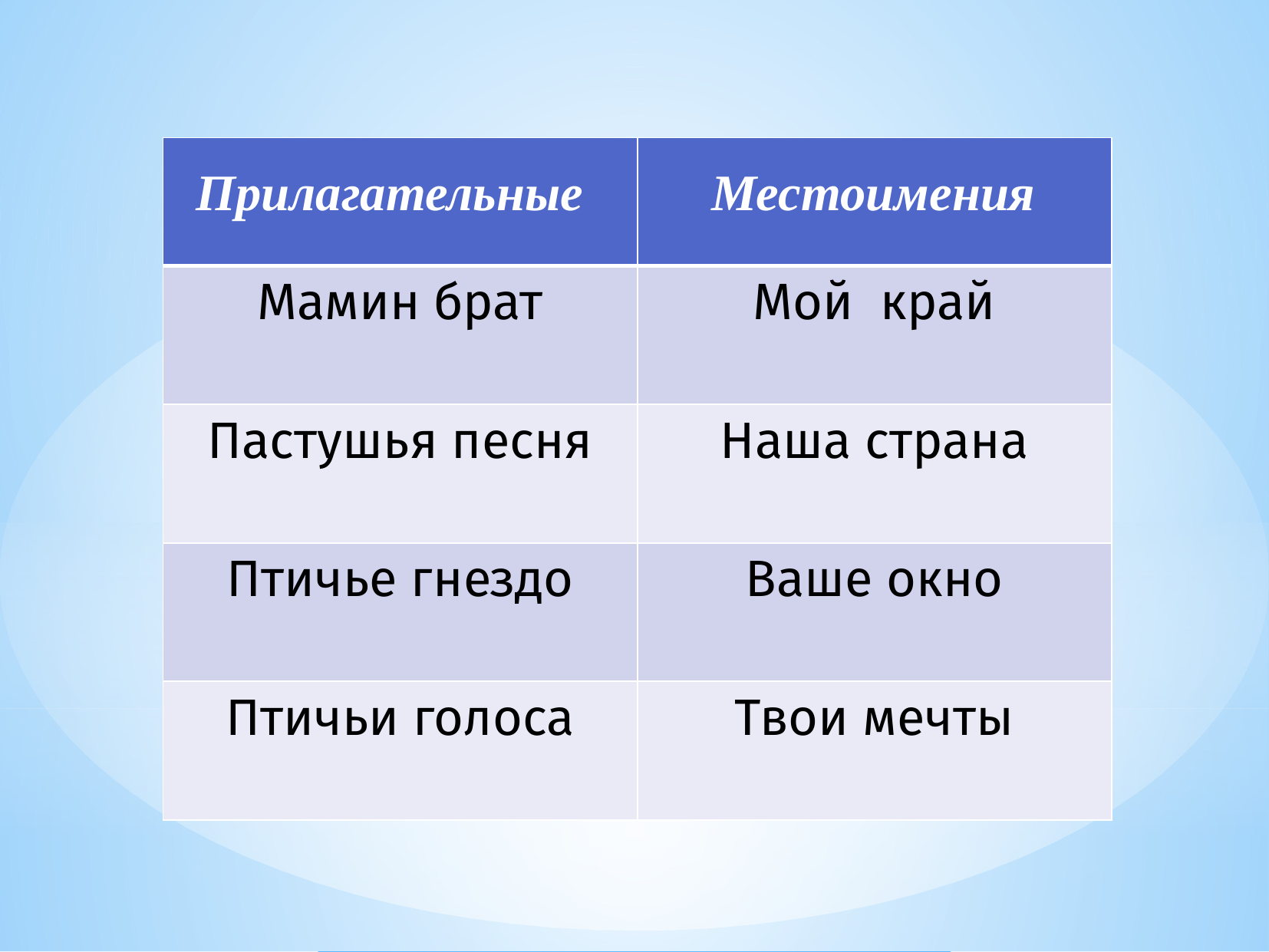

|  |  |
| --- | --- |
| Мамин брат | Мой край |
| Пастушья песня | Наша страна |
| Птичье гнездо | Ваше окно |
| Птичьи голоса | Твои мечты |
Прилагательные
Местоимения